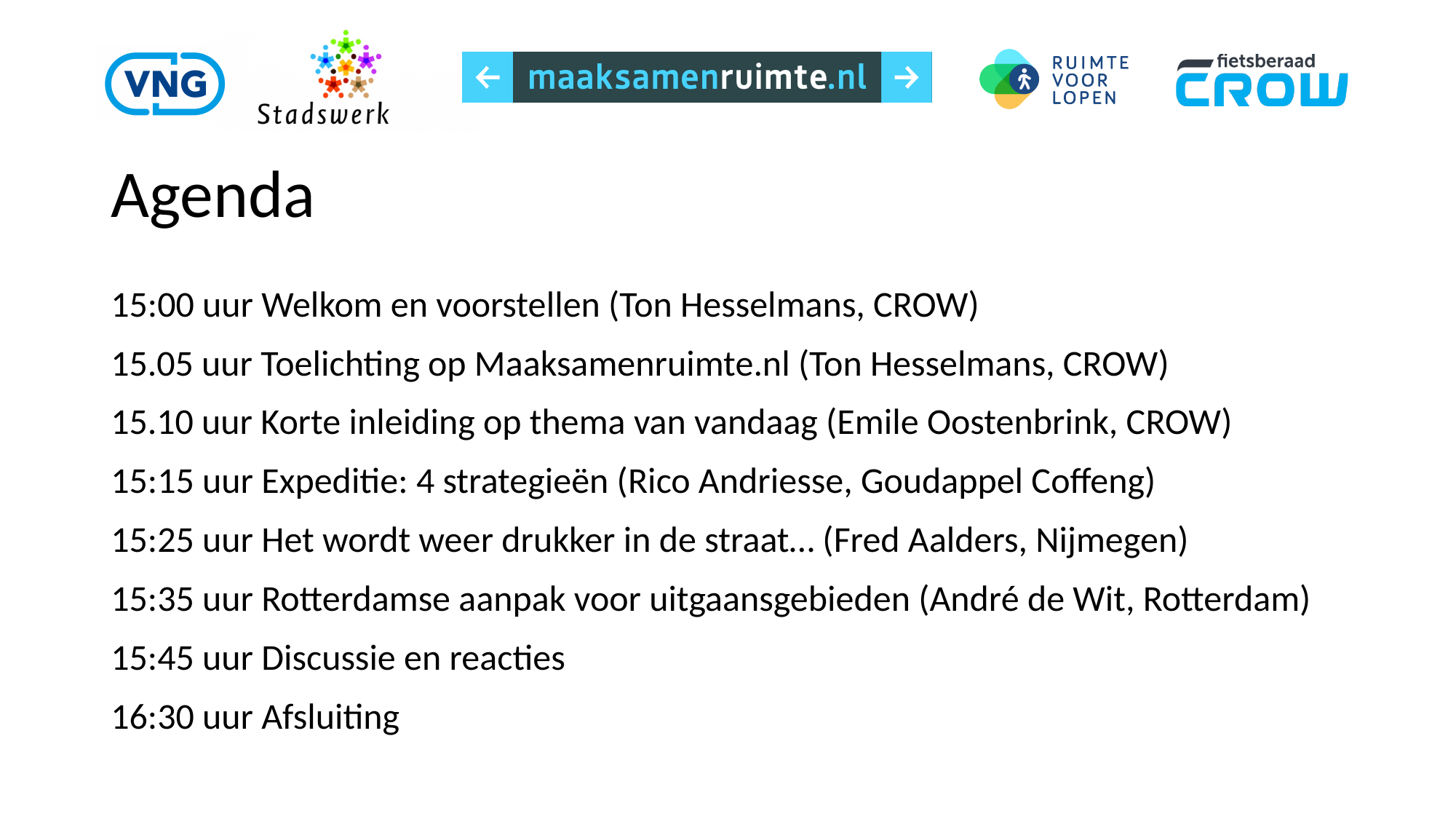

# Agenda
15:00 uur Welkom en voorstellen (Ton Hesselmans, CROW)
15.05 uur Toelichting op Maaksamenruimte.nl (Ton Hesselmans, CROW)
15.10 uur Korte inleiding op thema van vandaag (Emile Oostenbrink, CROW)
15:15 uur Expeditie: 4 strategieën (Rico Andriesse, Goudappel Coffeng)
15:25 uur Het wordt weer drukker in de straat… (Fred Aalders, Nijmegen)
15:35 uur Rotterdamse aanpak voor uitgaansgebieden (André de Wit, Rotterdam)
15:45 uur Discussie en reacties
16:30 uur Afsluiting